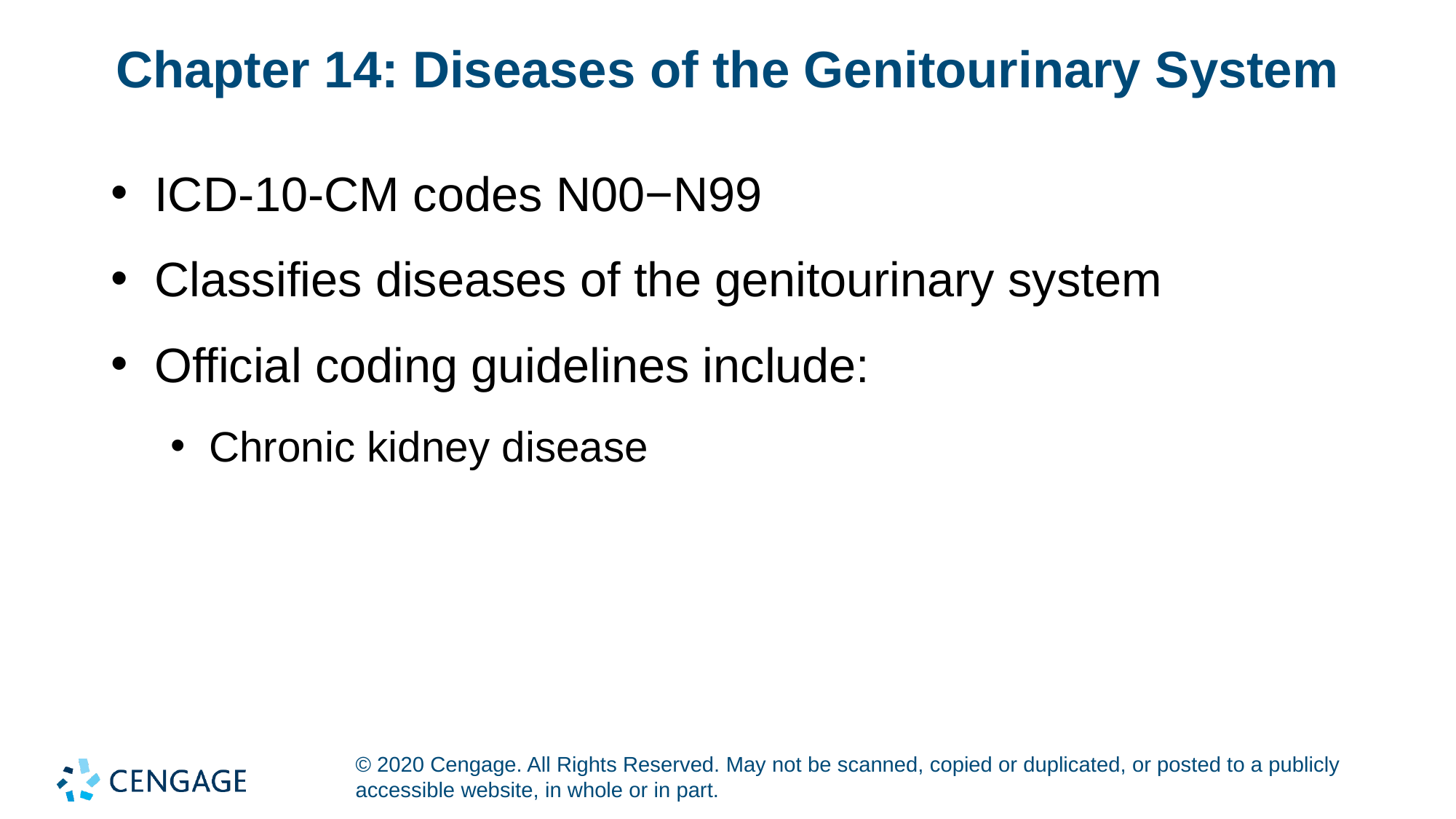

# Chapter 14: Diseases of the Genitourinary System
ICD-10-CM codes N00−N99
Classifies diseases of the genitourinary system
Official coding guidelines include:
Chronic kidney disease